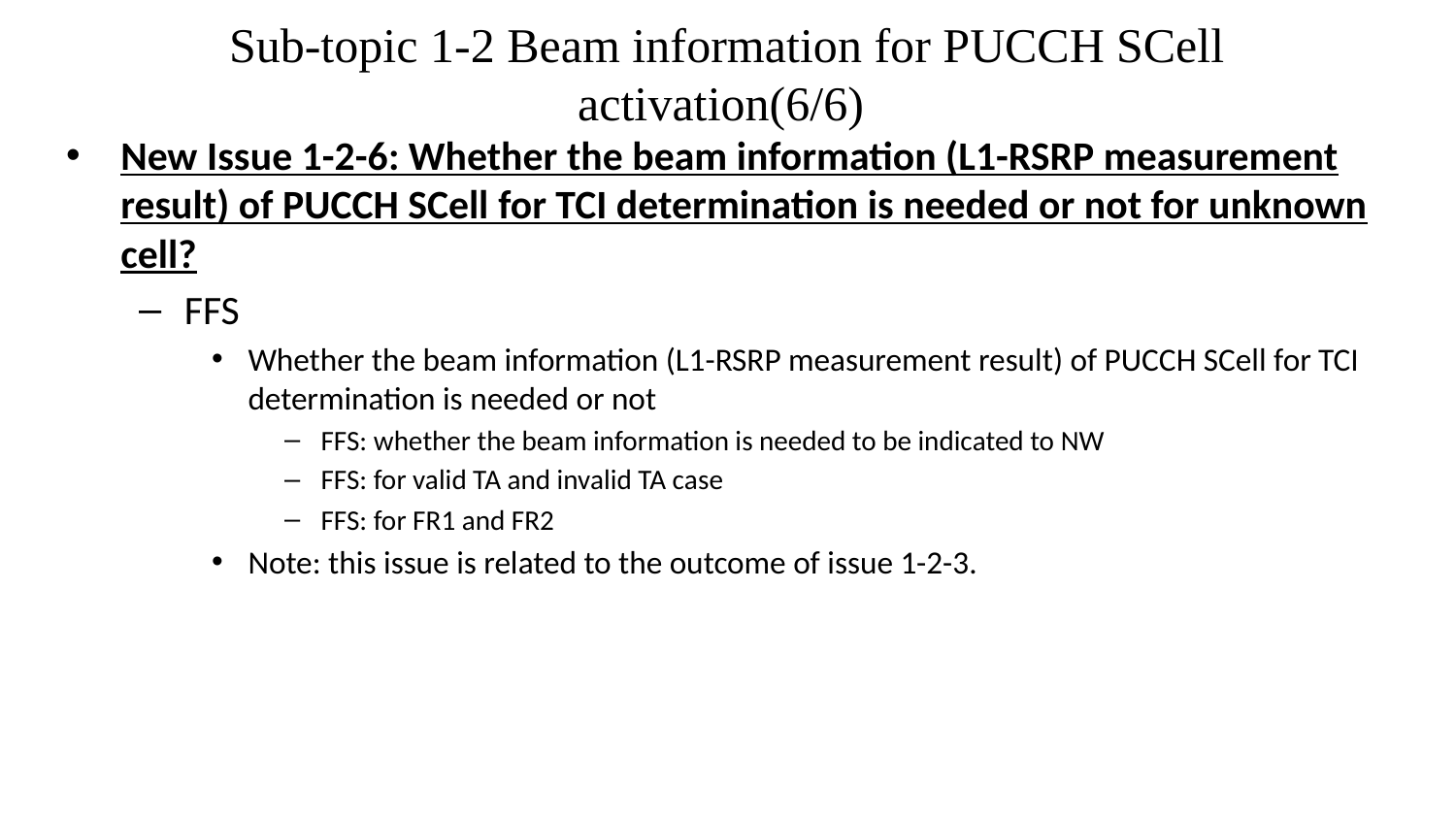

# Sub-topic 1-2 Beam information for PUCCH SCell activation(6/6)
New Issue 1-2-6: Whether the beam information (L1-RSRP measurement result) of PUCCH SCell for TCI determination is needed or not for unknown cell?
FFS
Whether the beam information (L1-RSRP measurement result) of PUCCH SCell for TCI determination is needed or not
FFS: whether the beam information is needed to be indicated to NW
FFS: for valid TA and invalid TA case
FFS: for FR1 and FR2
Note: this issue is related to the outcome of issue 1-2-3.